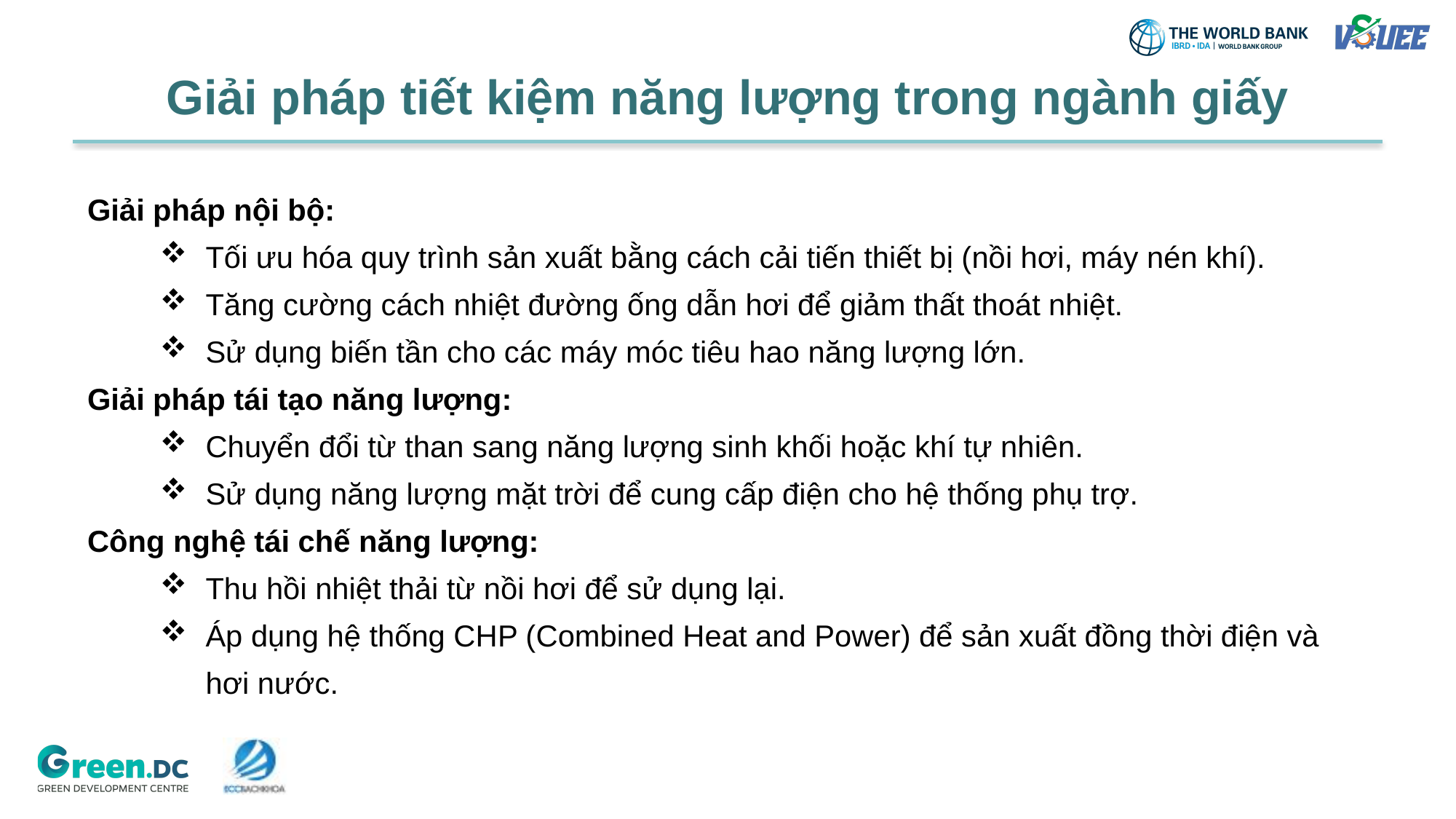

# Giải pháp tiết kiệm năng lượng trong ngành giấy
Giải pháp nội bộ:
Tối ưu hóa quy trình sản xuất bằng cách cải tiến thiết bị (nồi hơi, máy nén khí).
Tăng cường cách nhiệt đường ống dẫn hơi để giảm thất thoát nhiệt.
Sử dụng biến tần cho các máy móc tiêu hao năng lượng lớn.
Giải pháp tái tạo năng lượng:
Chuyển đổi từ than sang năng lượng sinh khối hoặc khí tự nhiên.
Sử dụng năng lượng mặt trời để cung cấp điện cho hệ thống phụ trợ.
Công nghệ tái chế năng lượng:
Thu hồi nhiệt thải từ nồi hơi để sử dụng lại.
Áp dụng hệ thống CHP (Combined Heat and Power) để sản xuất đồng thời điện và hơi nước.